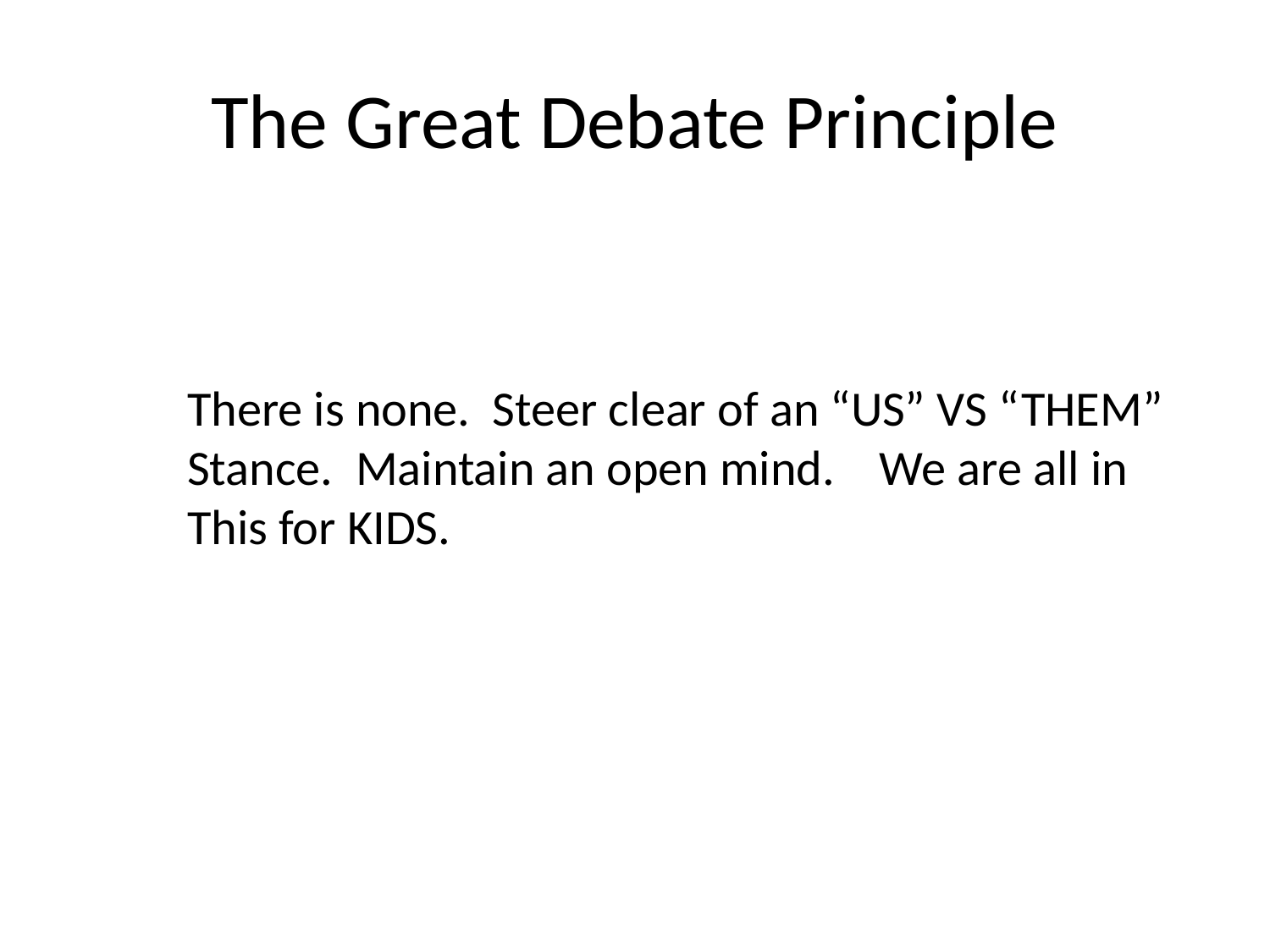

# The Great Debate Principle
There is none.  Steer clear of an “US” VS “THEM”
Stance.  Maintain an open mind.    We are all in
This for KIDS.